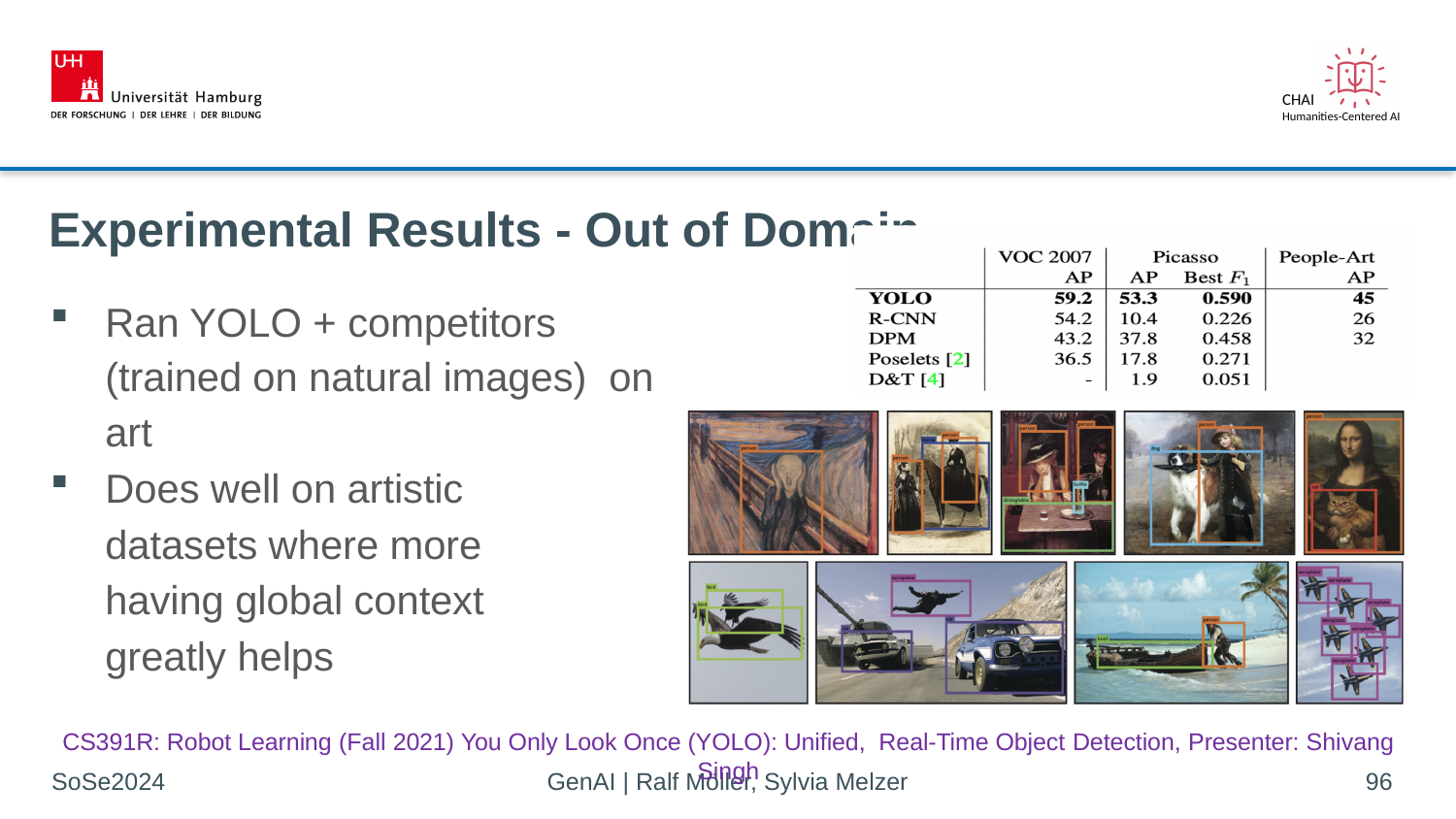

# Experimental Results - Out of Domain

Ran YOLO + competitors  (trained on natural images)  on art
Does well on artistic  datasets where more  having global context  greatly helps

CS391R: Robot Learning (Fall 2021) You Only Look Once (YOLO): Unified,  Real-Time Object Detection, Presenter: Shivang Singh
SoSe2024
GenAI | Ralf Möller, Sylvia Melzer
96